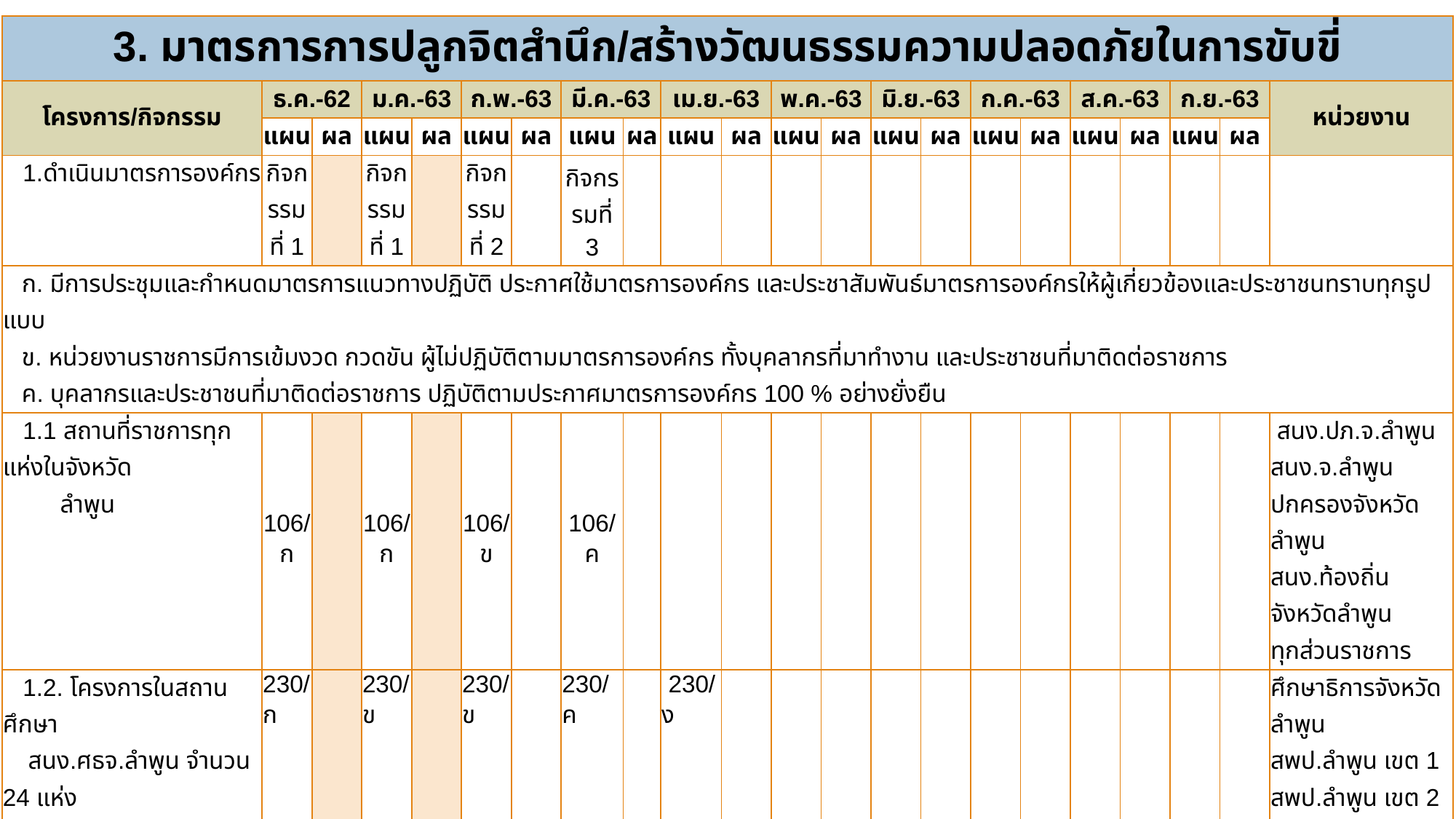

| 3. มาตรการการปลูกจิตสำนึก/สร้างวัฒนธรรมความปลอดภัยในการขับขี่ |  |  |  |  |  |  |  |  |  |  |  |  |  |  |  |  |  |  |  |  |  |
| --- | --- | --- | --- | --- | --- | --- | --- | --- | --- | --- | --- | --- | --- | --- | --- | --- | --- | --- | --- | --- | --- |
| โครงการ/กิจกรรม | ธ.ค.-62 |  | ม.ค.-63 |  | ก.พ.-63 |  | มี.ค.-63 |  | เม.ย.-63 |  | พ.ค.-63 |  | มิ.ย.-63 |  | ก.ค.-63 |  | ส.ค.-63 |  | ก.ย.-63 |  | หน่วยงาน |
|  | แผน | ผล | แผน | ผล | แผน | ผล | แผน | ผล | แผน | ผล | แผน | ผล | แผน | ผล | แผน | ผล | แผน | ผล | แผน | ผล |  |
| 1.ดำเนินมาตรการองค์กร | กิจกรรมที่ 1 |  | กิจกรรมที่ 1 |  | กิจกรรมที่ 2 |  | กิจกรรมที่ 3 |  |  |  |  |  |  |  |  |  |  |  |  |  |  |
| ก. มีการประชุมและกำหนดมาตรการแนวทางปฏิบัติ ประกาศใช้มาตรการองค์กร และประชาสัมพันธ์มาตรการองค์กรให้ผู้เกี่ยวข้องและประชาชนทราบทุกรูปแบบ ข. หน่วยงานราชการมีการเข้มงวด กวดขัน ผู้ไม่ปฏิบัติตามมาตรการองค์กร ทั้งบุคลากรที่มาทำงาน และประชาชนที่มาติดต่อราชการ ค. บุคลากรและประชาชนที่มาติดต่อราชการ ปฏิบัติตามประกาศมาตรการองค์กร 100 % อย่างยั่งยืน |  |  |  |  |  |  |  |  |  |  |  |  |  |  |  |  |  |  |  |  |  |
| 1.1 สถานที่ราชการทุกแห่งในจังหวัด ลำพูน | 106/ก |  | 106/ก |  | 106/ข |  | 106/ค |  |  |  |  |  |  |  |  |  |  |  |  |  | สนง.ปภ.จ.ลำพูน สนง.จ.ลำพูน ปกครองจังหวัดลำพูน สนง.ท้องถิ่นจังหวัดลำพูน ทุกส่วนราชการ |
| 1.2. โครงการในสถานศึกษา สนง.ศธจ.ลำพูน จำนวน 24 แห่ง สพป.ลำพูน เขต 1 จำนวน 94 แห่ง สพป.ลำพูน เขต 2 จำนวน 81 แห่ง สพม.เขต 35 จำนวน 15 แห่ง อาชีวศึกษาจังหวัดลำพูน 8 แห่ง สนง.กศน.จ.ลำพูน จำนวน 8 แห่ง | 230/ก |  | 230/ข |  | 230/ข |  | 230/ค |  | 230/ง |  |  |  |  |  |  |  |  |  |  |  | ศึกษาธิการจังหวัดลำพูน สพป.ลำพูน เขต 1 สพป.ลำพูน เขต 2 สพม.เขต 35 อาชีวศึกษาจังหวัดลำพูน สนง.กศน.จ.ลำพูน |
| ก. อบรม เน้นย้ำ สร้างกติการ่วมกัน เกี่ยวกับการขับขี่รถบนท้องถนนให้มีความปลอดภัย หน้าเสาธงอย่างน้อยสัปดาห์ละ 1 ครั้ง ข. สร้างความตระหนัก ความรู้ ความเข้าใจ เกี่ยวกับความปลอดภัยทางถนนให้แก่นักเรียนและผู้ปกครอง ในการสวมหมวกนิรภัย และการขับขี่รถจักรยานยนต์ เช่น จัดทำป้าย เอกสารแผ่นพับ เสียงตามสาย ค. จัดกิจกรรมเสริมหลักสูตรในทุกระดับชั้น โดยบรรจุ เรื่อง “วินัยจราจร” หรือ “ความปลอดภัยทางถนน” ไว้ในการเรียนการสอน ง. มีมาตรการกำกับ สำหรับผู้ไม่ปฏิบัติตามกฎจราจร ดังนี้ (1) ว่ากล่าวตักเตือน (2) ไม่ให้นำรถจักรยานยนต์เข้ามาจอดในบริเวณโรงเรียน (3) หักคะแนนความประพฤติ |  |  |  |  |  |  |  |  |  |  |  |  |  |  |  |  |  |  |  |  |  |